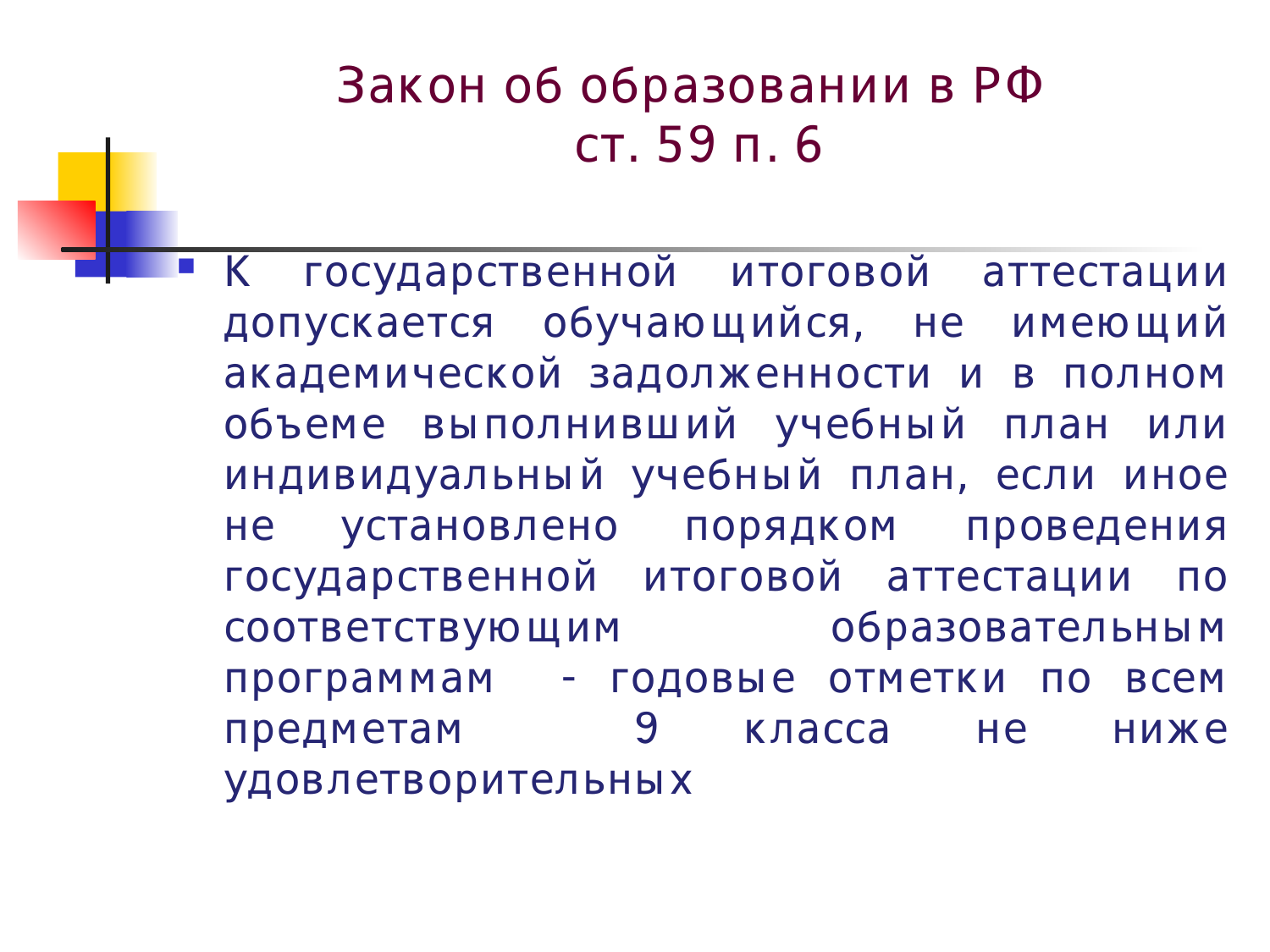

# Закон об образовании в РФ ст. 59 п. 6
К государственной итоговой аттестации допускается обучающийся, не имеющий академической задолженности и в полном объеме выполнивший учебный план или индивидуальный учебный план, если иное не установлено порядком проведения государственной итоговой аттестации по соответствующим образовательным программам  - годовые отметки по всем предметам  9 класса не ниже удовлетворительных